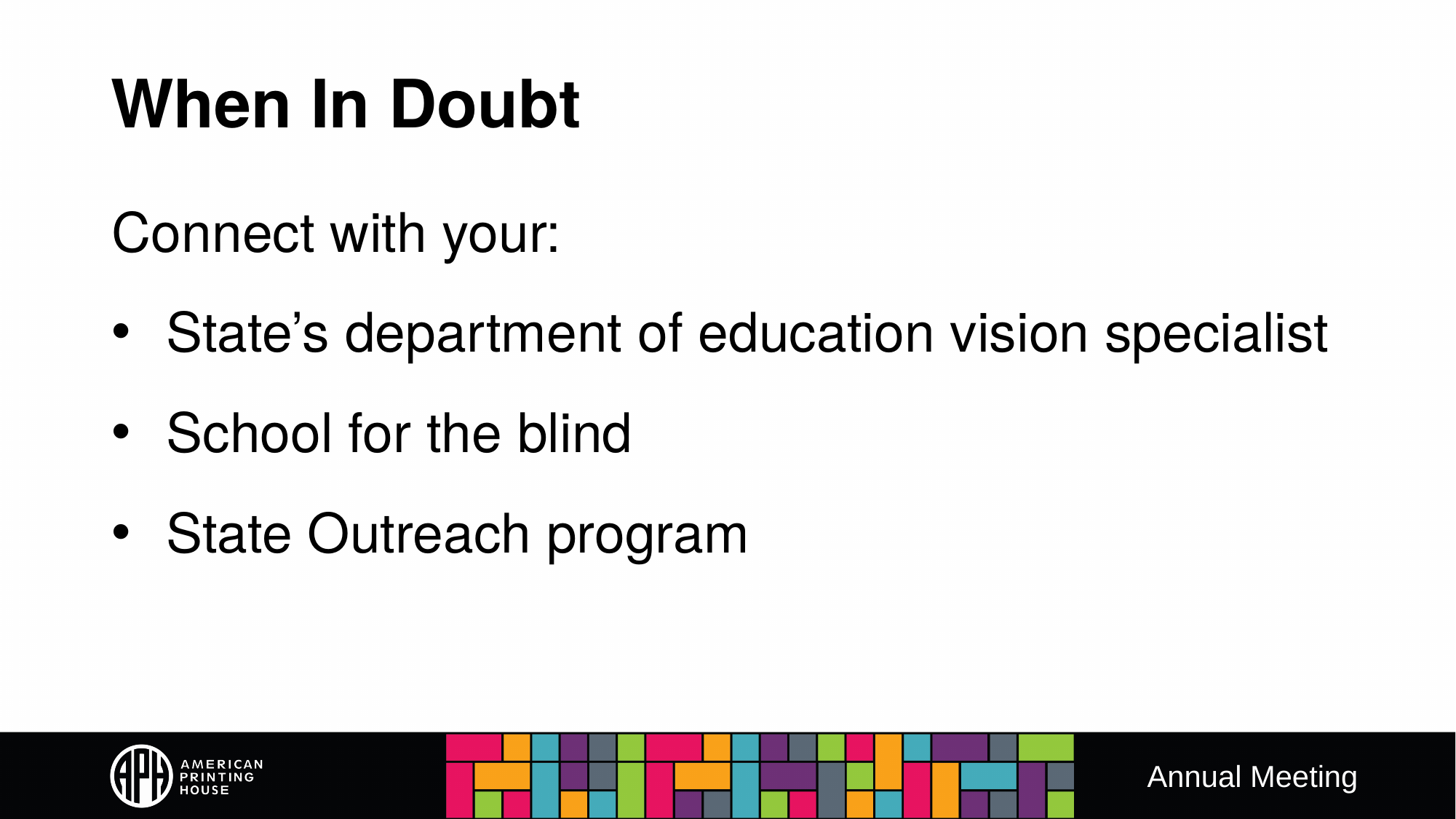

# When In Doubt
Connect with your:
State’s department of education vision specialist
School for the blind
State Outreach program